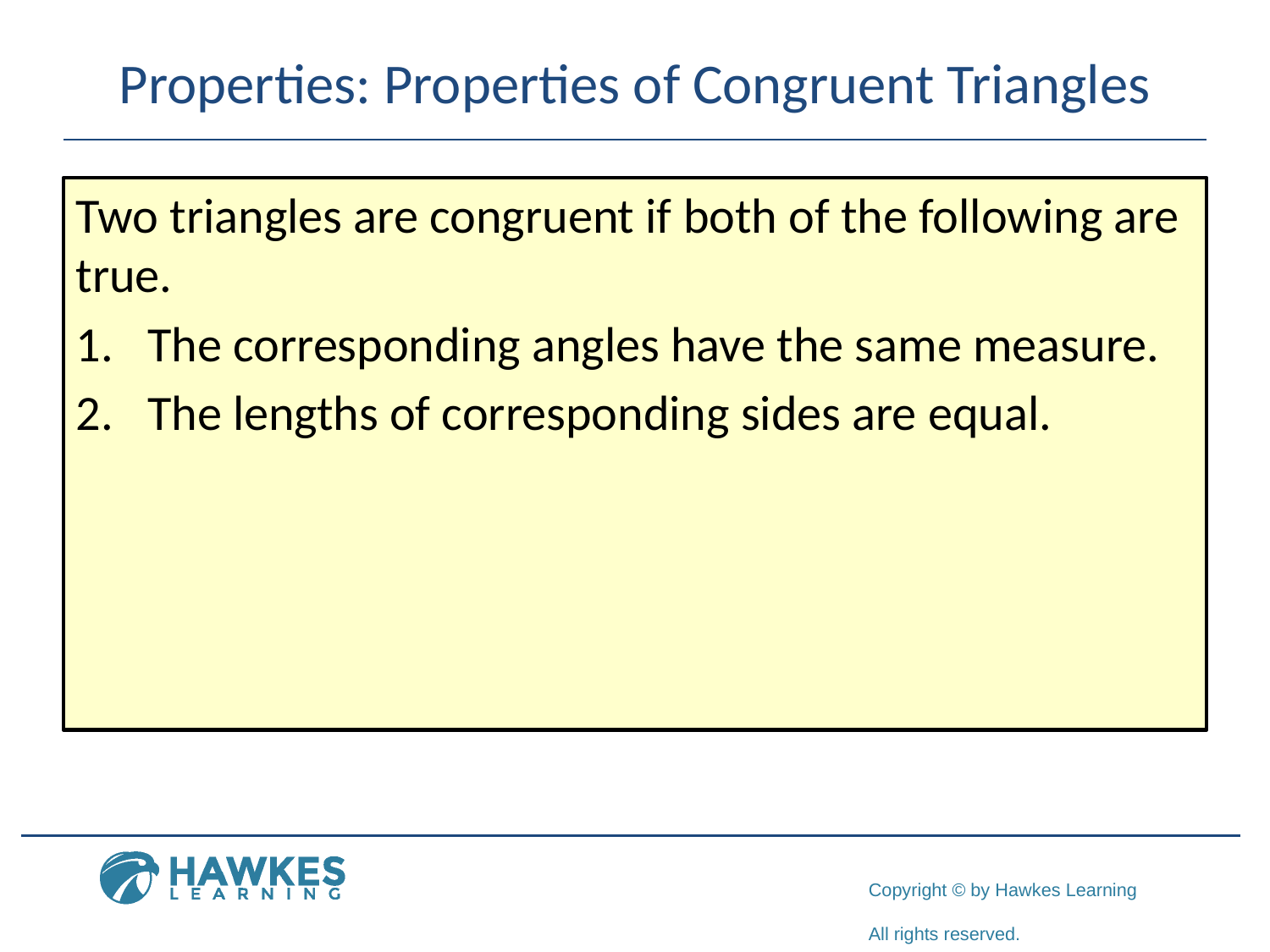

# Properties: Properties of Congruent Triangles
Two triangles are congruent if both of the following are true.
The corresponding angles have the same measure.
The lengths of corresponding sides are equal.